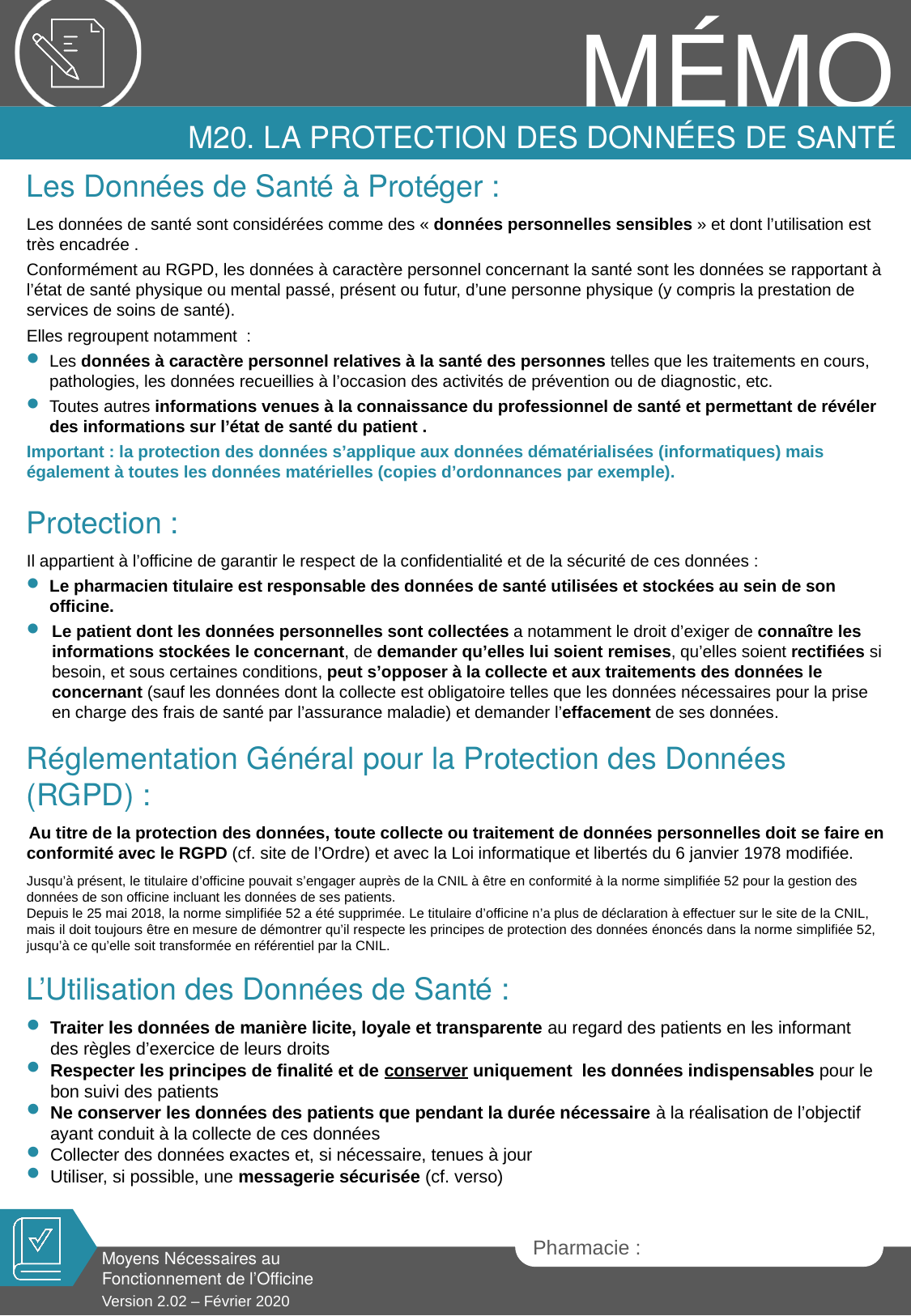

# M20. la protection des données DE SAnté
Les Données de Santé à Protéger :
Les données de santé sont considérées comme des « données personnelles sensibles » et dont l’utilisation est très encadrée .
Conformément au RGPD, les données à caractère personnel concernant la santé sont les données se rapportant à l’état de santé physique ou mental passé, présent ou futur, d’une personne physique (y compris la prestation de services de soins de santé).
Elles regroupent notamment  :
Les données à caractère personnel relatives à la santé des personnes telles que les traitements en cours, pathologies, les données recueillies à l’occasion des activités de prévention ou de diagnostic, etc.
Toutes autres informations venues à la connaissance du professionnel de santé et permettant de révéler des informations sur l’état de santé du patient .
Important : la protection des données s’applique aux données dématérialisées (informatiques) mais également à toutes les données matérielles (copies d’ordonnances par exemple).
Protection :
Il appartient à l’officine de garantir le respect de la confidentialité et de la sécurité de ces données :
Le pharmacien titulaire est responsable des données de santé utilisées et stockées au sein de son officine.
Le patient dont les données personnelles sont collectées a notamment le droit d’exiger de connaître les informations stockées le concernant, de demander qu’elles lui soient remises, qu’elles soient rectifiées si besoin, et sous certaines conditions, peut s’opposer à la collecte et aux traitements des données le concernant (sauf les données dont la collecte est obligatoire telles que les données nécessaires pour la prise en charge des frais de santé par l’assurance maladie) et demander l’effacement de ses données.
Réglementation Général pour la Protection des Données (RGPD) :
 Au titre de la protection des données, toute collecte ou traitement de données personnelles doit se faire en conformité avec le RGPD (cf. site de l’Ordre) et avec la Loi informatique et libertés du 6 janvier 1978 modifiée.
Jusqu’à présent, le titulaire d’officine pouvait s’engager auprès de la CNIL à être en conformité à la norme simplifiée 52 pour la gestion des données de son officine incluant les données de ses patients.
Depuis le 25 mai 2018, la norme simplifiée 52 a été supprimée. Le titulaire d’officine n’a plus de déclaration à effectuer sur le site de la CNIL, mais il doit toujours être en mesure de démontrer qu’il respecte les principes de protection des données énoncés dans la norme simplifiée 52, jusqu’à ce qu’elle soit transformée en référentiel par la CNIL.
L’Utilisation des Données de Santé :
Traiter les données de manière licite, loyale et transparente au regard des patients en les informant des règles d’exercice de leurs droits
Respecter les principes de finalité et de conserver uniquement  les données indispensables pour le bon suivi des patients
Ne conserver les données des patients que pendant la durée nécessaire à la réalisation de l’objectif ayant conduit à la collecte de ces données
Collecter des données exactes et, si nécessaire, tenues à jour
Utiliser, si possible, une messagerie sécurisée (cf. verso)